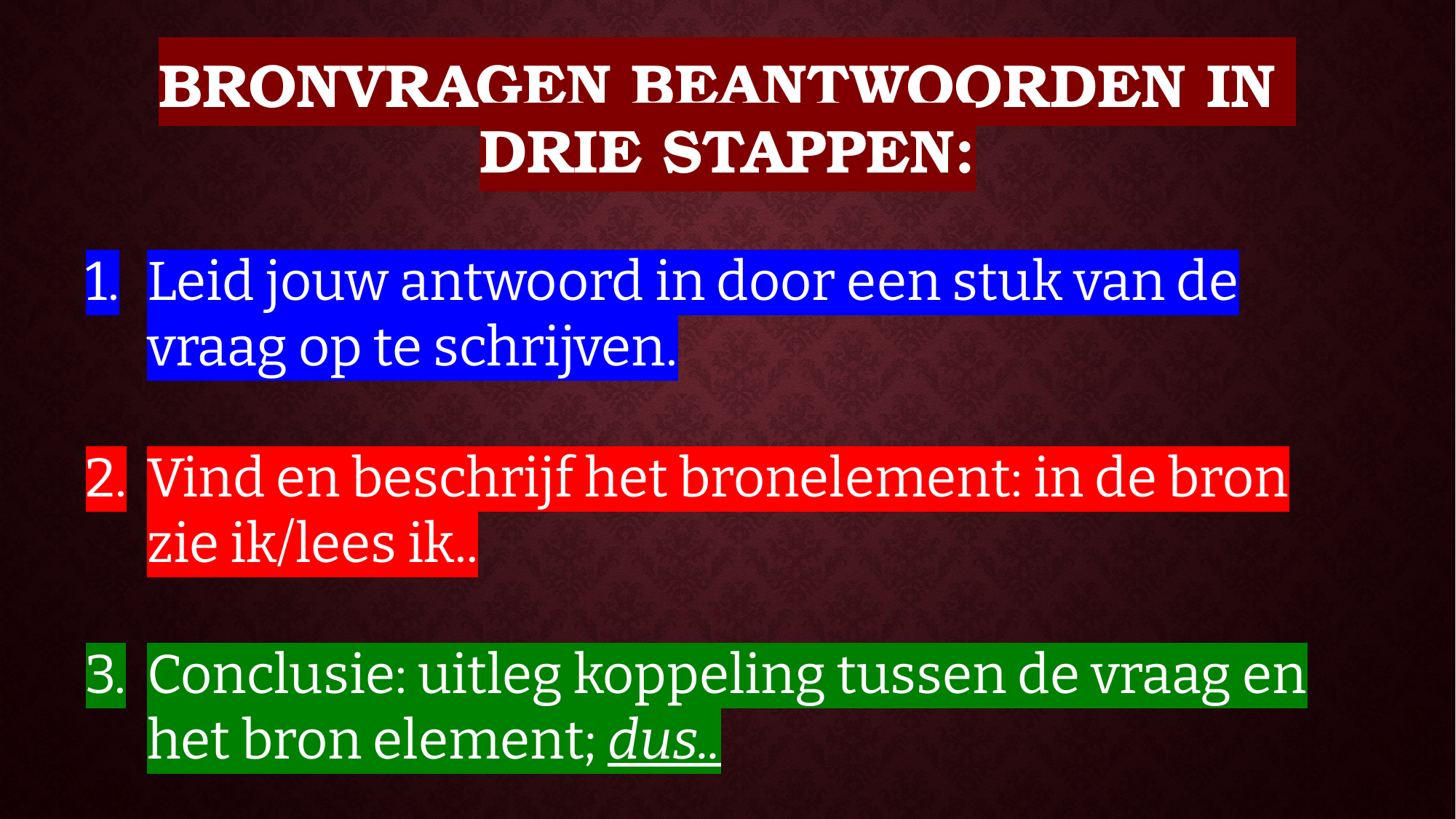

# Bronvragen beantwoorden in drie stappen:
Leid jouw antwoord in door een stuk van de vraag op te schrijven.
Vind en beschrijf het bronelement: in de bron zie ik/lees ik..
Conclusie: uitleg koppeling tussen de vraag en het bron element; dus..